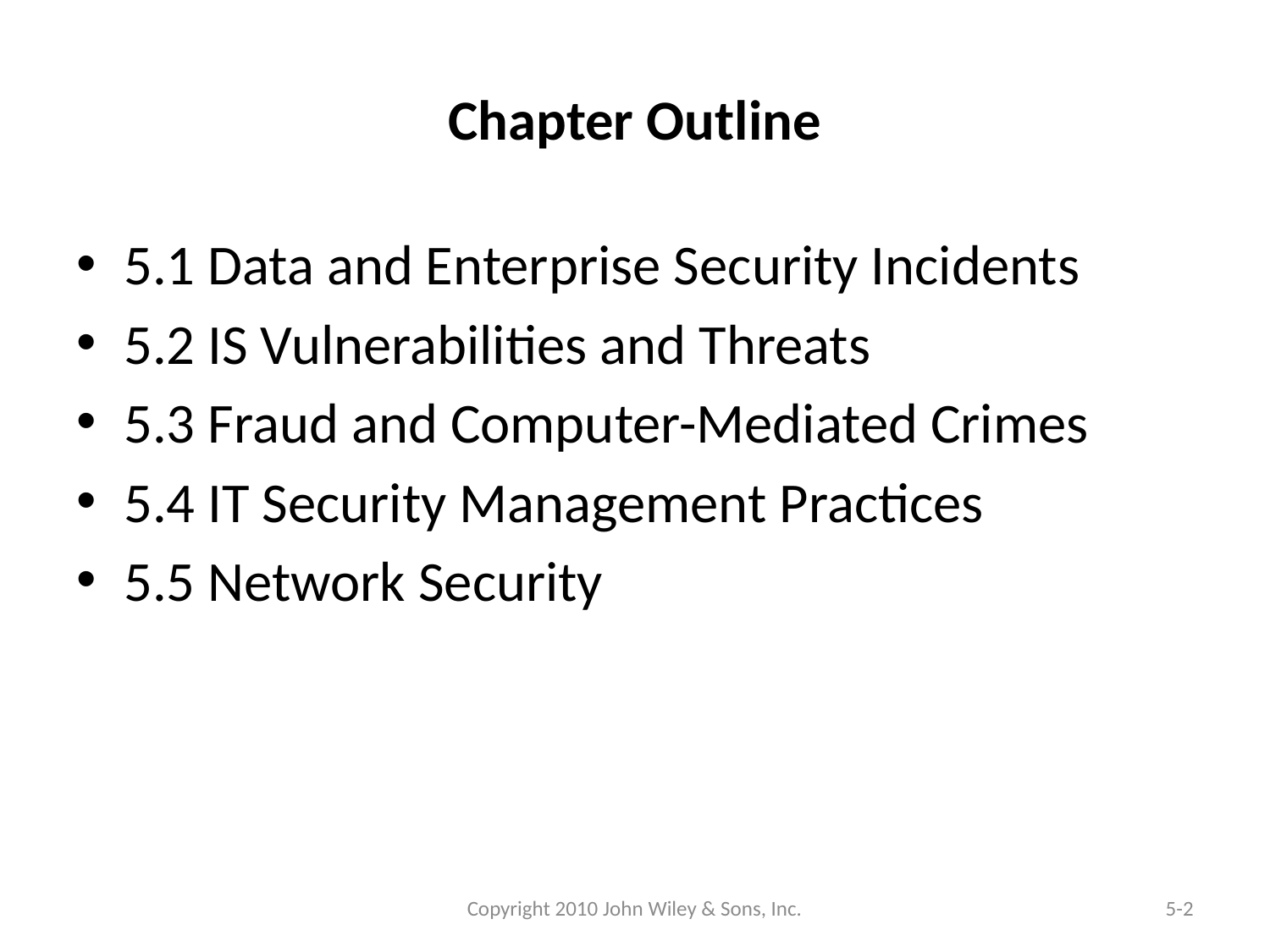

# Chapter Outline
5.1 Data and Enterprise Security Incidents
5.2 IS Vulnerabilities and Threats
5.3 Fraud and Computer-Mediated Crimes
5.4 IT Security Management Practices
5.5 Network Security
Copyright 2010 John Wiley & Sons, Inc.
5-2